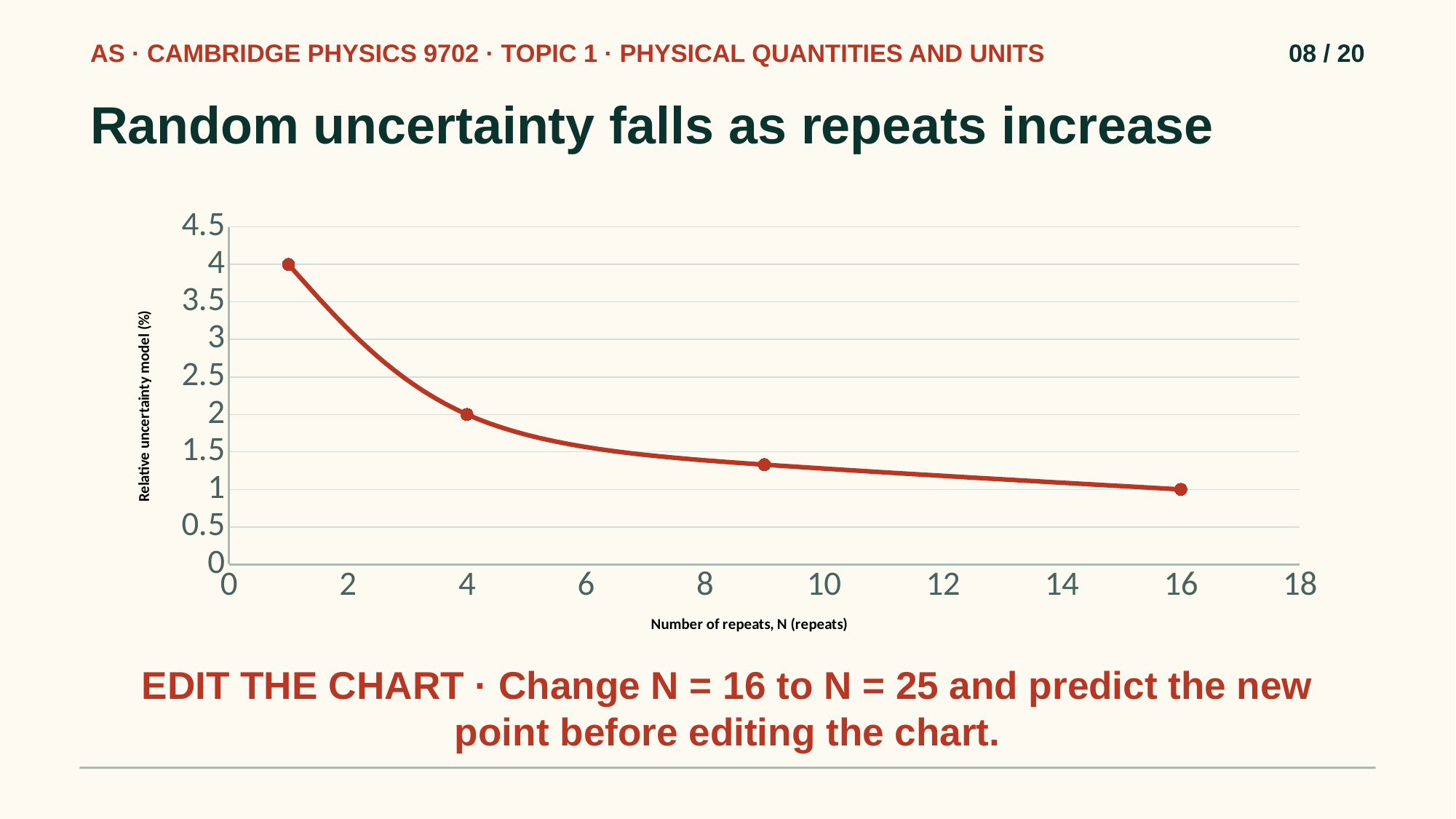

AS · CAMBRIDGE PHYSICS 9702 · TOPIC 1 · PHYSICAL QUANTITIES AND UNITS
08 / 20
Random uncertainty falls as repeats increase

### Chart

| Category |  |
|---|---|
EDIT THE CHART · Change N = 16 to N = 25 and predict the new point before editing the chart.